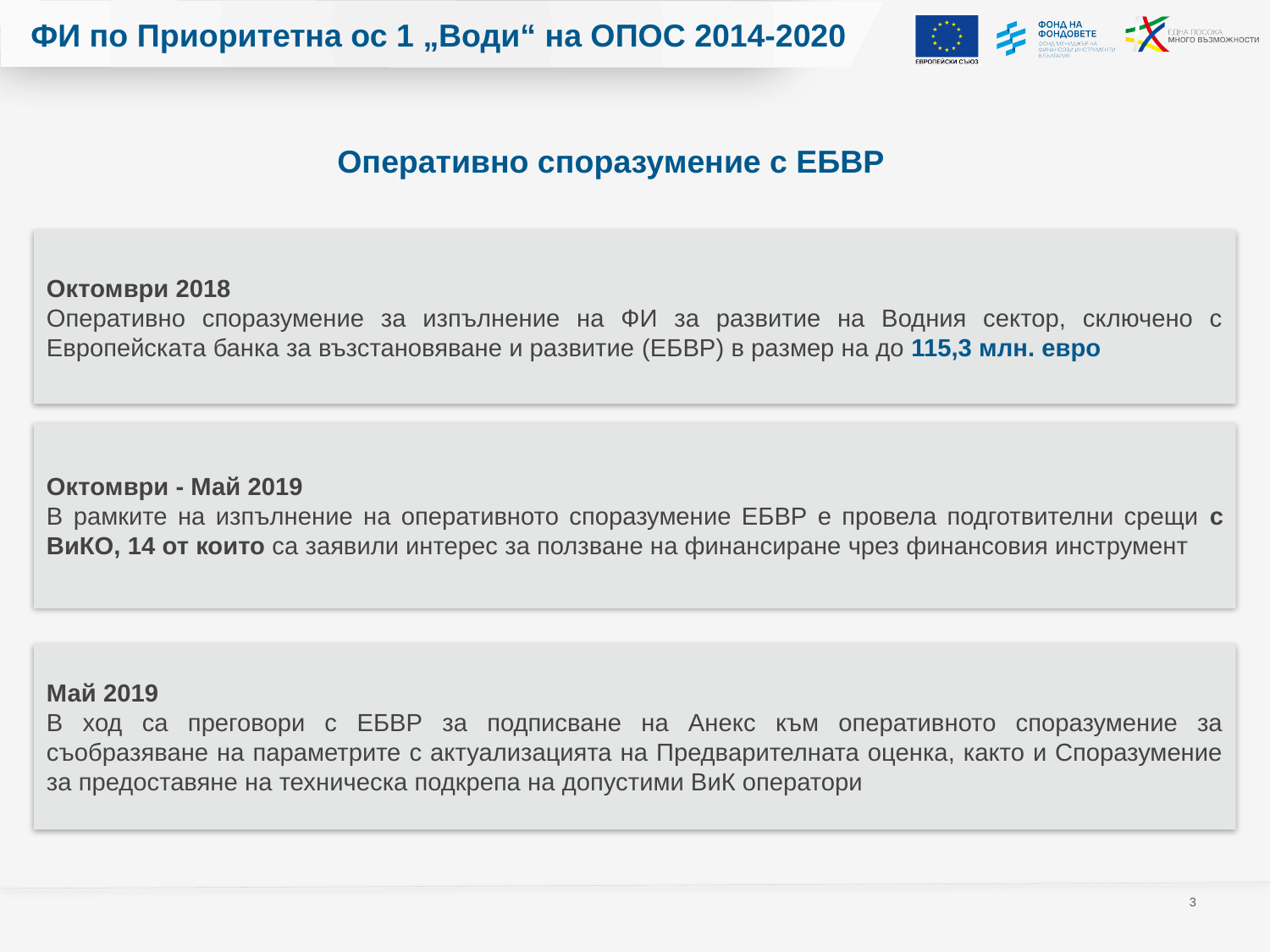

# ФИ по Приоритетна ос 1 „Води“ на ОПОС 2014-2020
Оперативно споразумение с ЕБВР
Октомври 2018
Оперативно споразумение за изпълнение на ФИ за развитие на Водния сектор, сключено с Европейската банка за възстановяване и развитие (ЕБВР) в размер на до 115,3 млн. евро
Октомври - Май 2019
В рамките на изпълнение на оперативното споразумение ЕБВР е провела подготвителни срещи с ВиКО, 14 от които са заявили интерес за ползване на финансиране чрез финансовия инструмент
Май 2019
В ход са преговори с ЕБВР за подписване на Анекс към оперативното споразумение за съобразяване на параметрите с актуализацията на Предварителната оценка, както и Споразумение за предоставяне на техническа подкрепа на допустими ВиК оператори